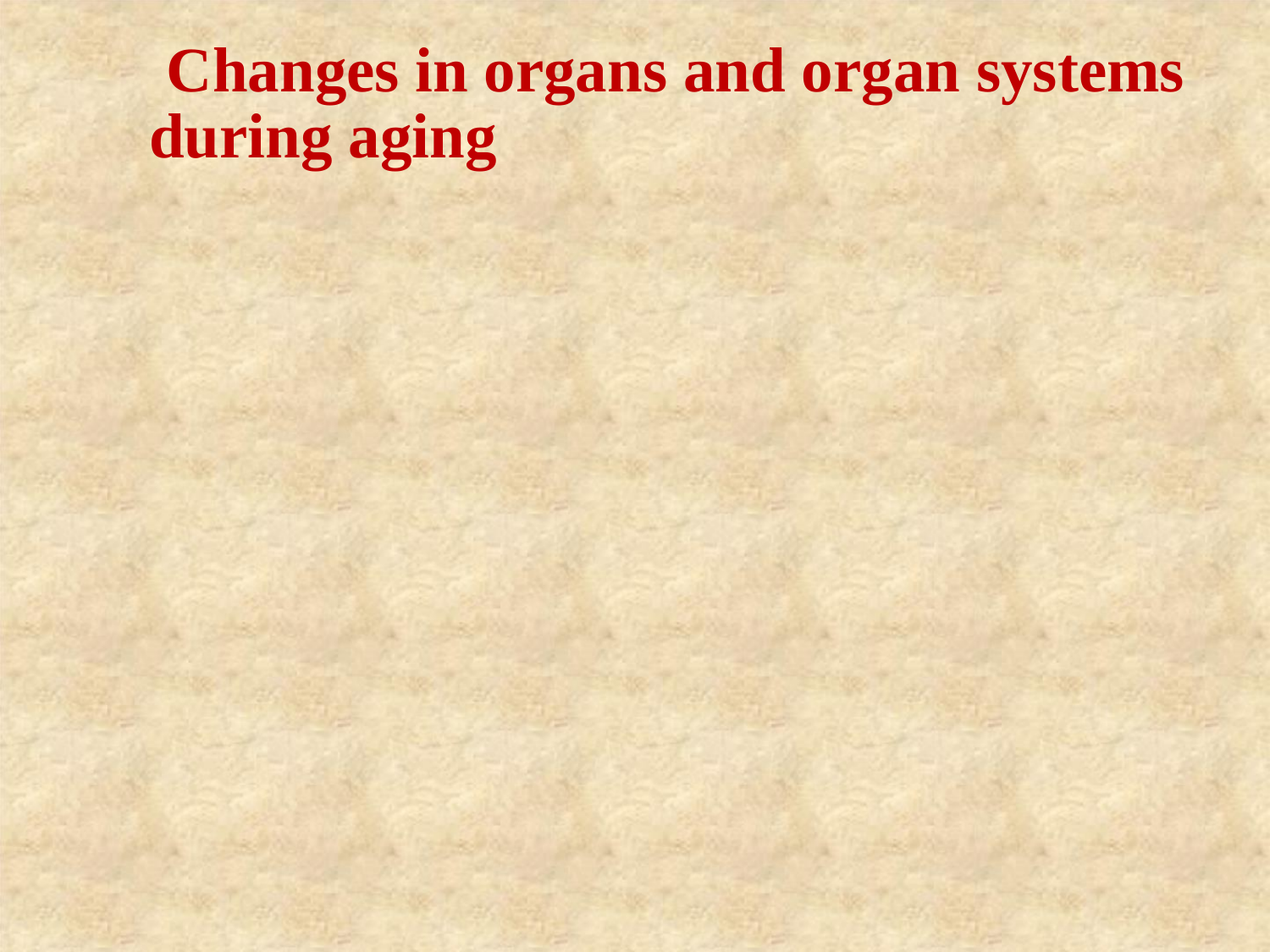

Changes in organs and organ systems   during aging